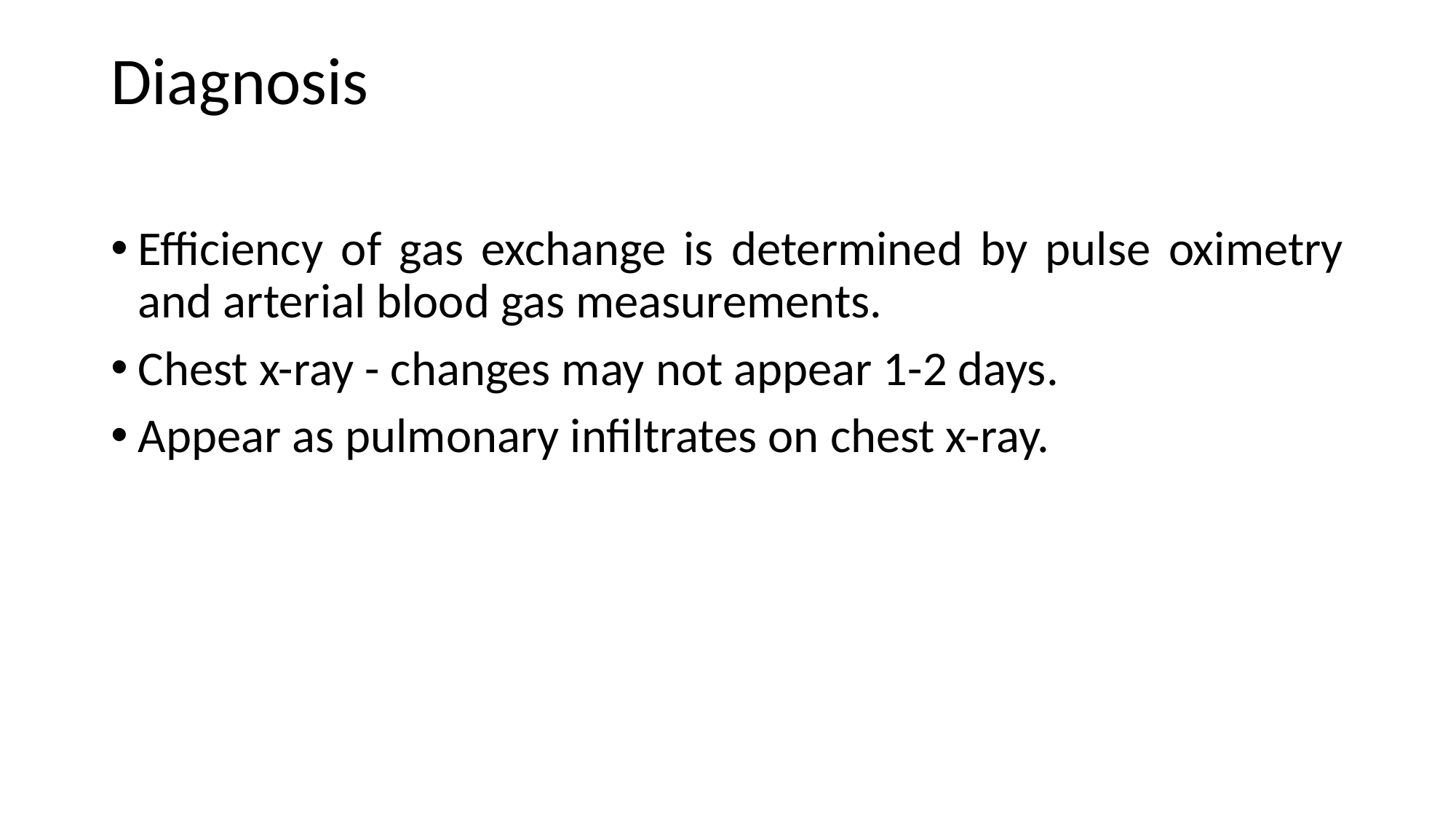

# Diagnosis
Efficiency of gas exchange is determined by pulse oximetry and arterial blood gas measurements.
Chest x-ray - changes may not appear 1-2 days.
Appear as pulmonary infiltrates on chest x-ray.